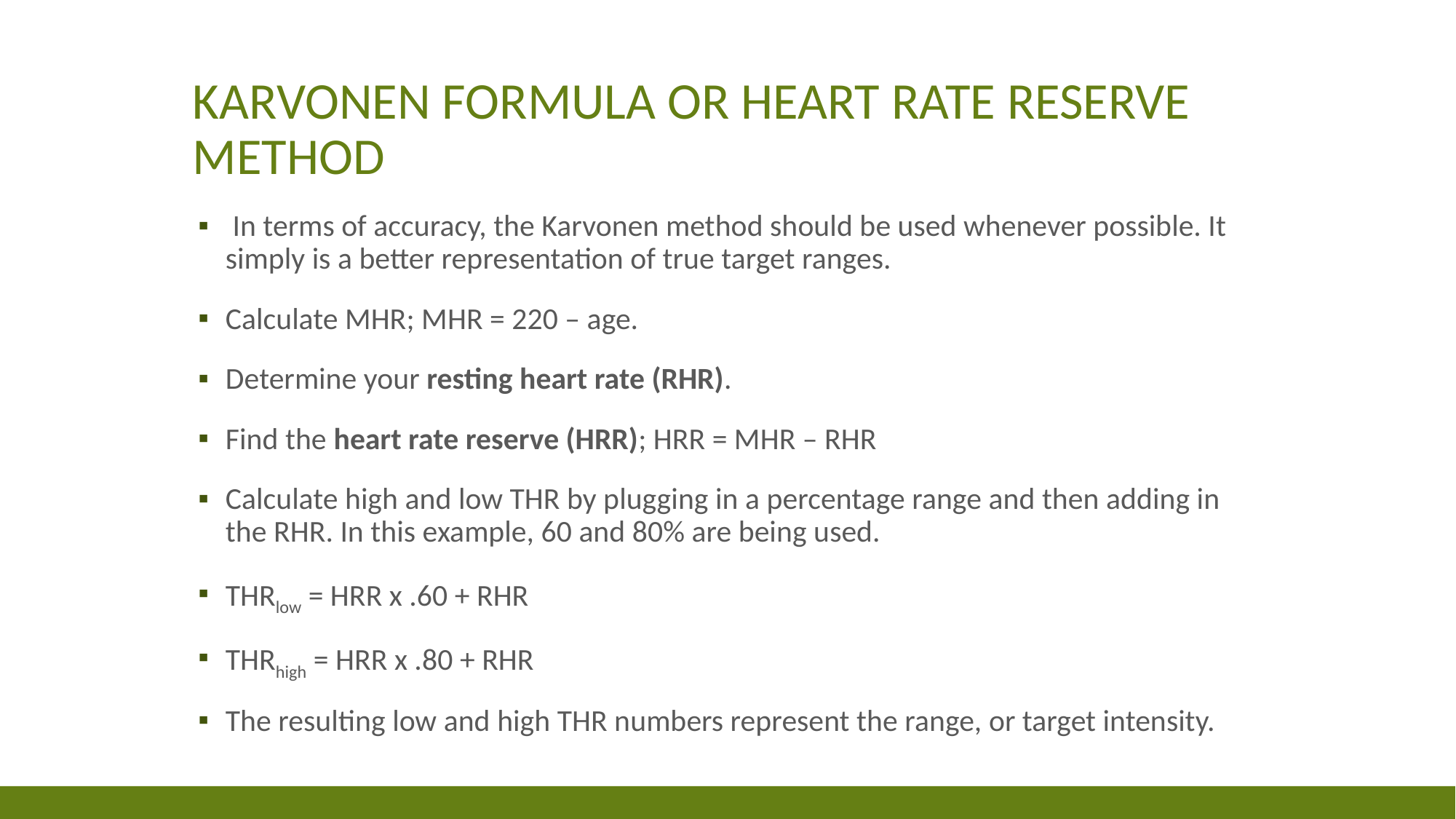

# Karvonen Formula or Heart Rate Reserve Method
 In terms of accuracy, the Karvonen method should be used whenever possible. It simply is a better representation of true target ranges.
Calculate MHR; MHR = 220 – age.
Determine your resting heart rate (RHR).
Find the heart rate reserve (HRR); HRR = MHR – RHR
Calculate high and low THR by plugging in a percentage range and then adding in the RHR. In this example, 60 and 80% are being used.
THRlow = HRR x .60 + RHR
THRhigh = HRR x .80 + RHR
The resulting low and high THR numbers represent the range, or target intensity.